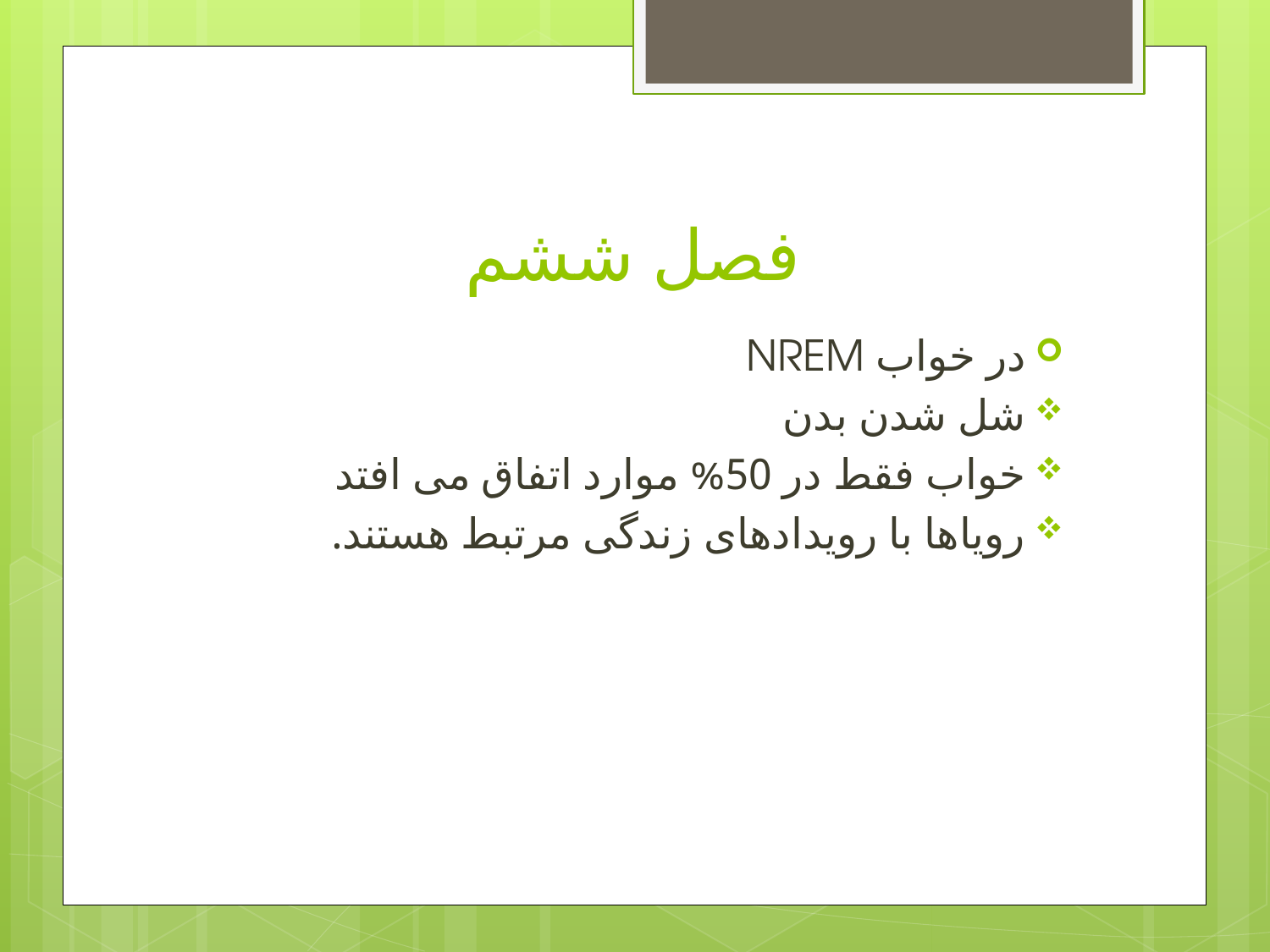

# فصل ششم
در خواب NREM
شل شدن بدن
خواب فقط در 50% موارد اتفاق می افتد
رویاها با رویدادهای زندگی مرتبط هستند.